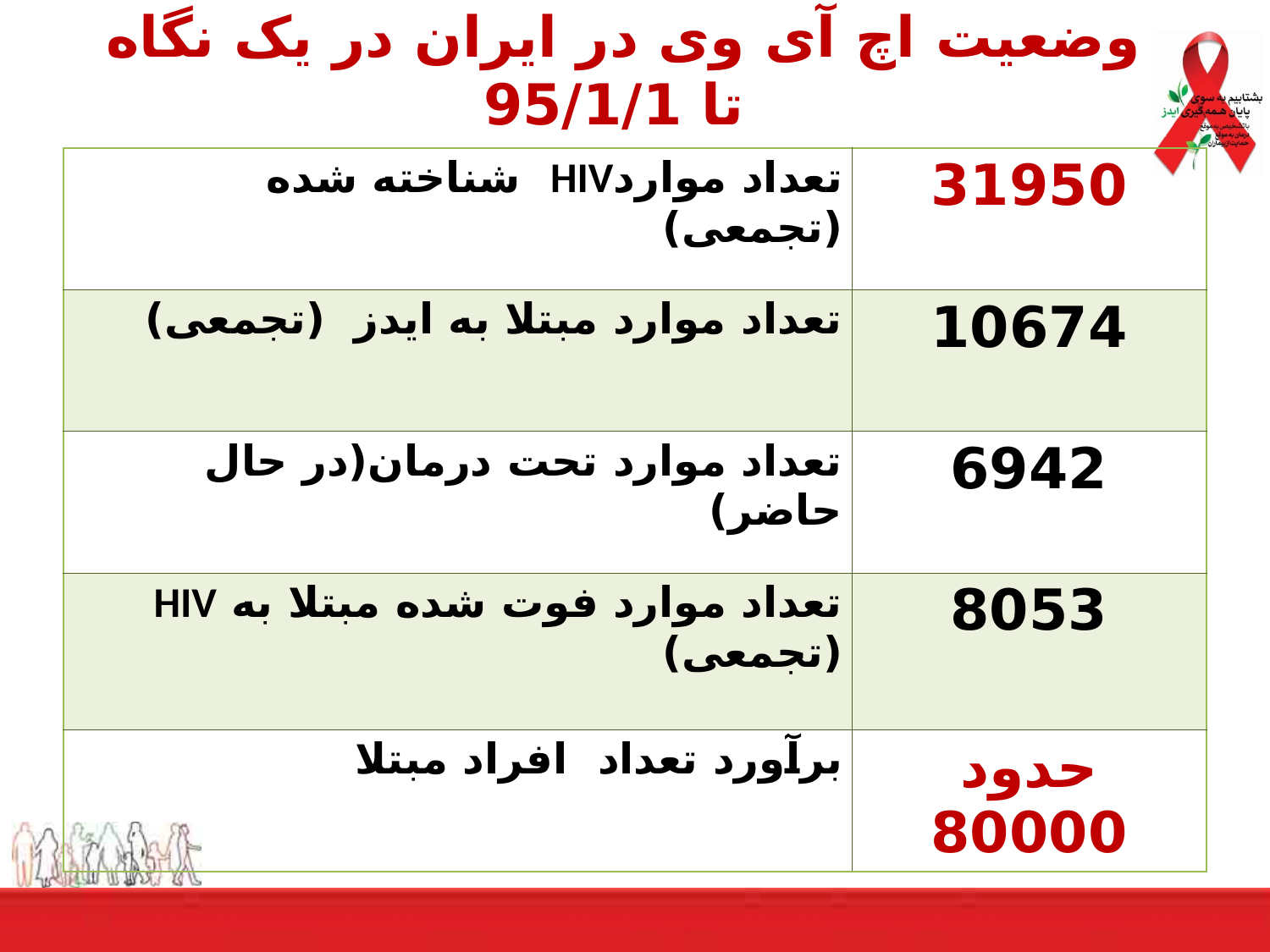

# وضعیت اچ آی وی در ایران در یک نگاه تا 95/1/1
| تعداد مواردHIV شناخته شده (تجمعی) | 31950 |
| --- | --- |
| تعداد موارد مبتلا به ايدز (تجمعی) | 10674 |
| تعداد موارد تحت درمان(در حال حاضر) | 6942 |
| تعداد موارد فوت شده مبتلا به HIV (تجمعی) | 8053 |
| برآورد تعداد افراد مبتلا | حدود 80000 |